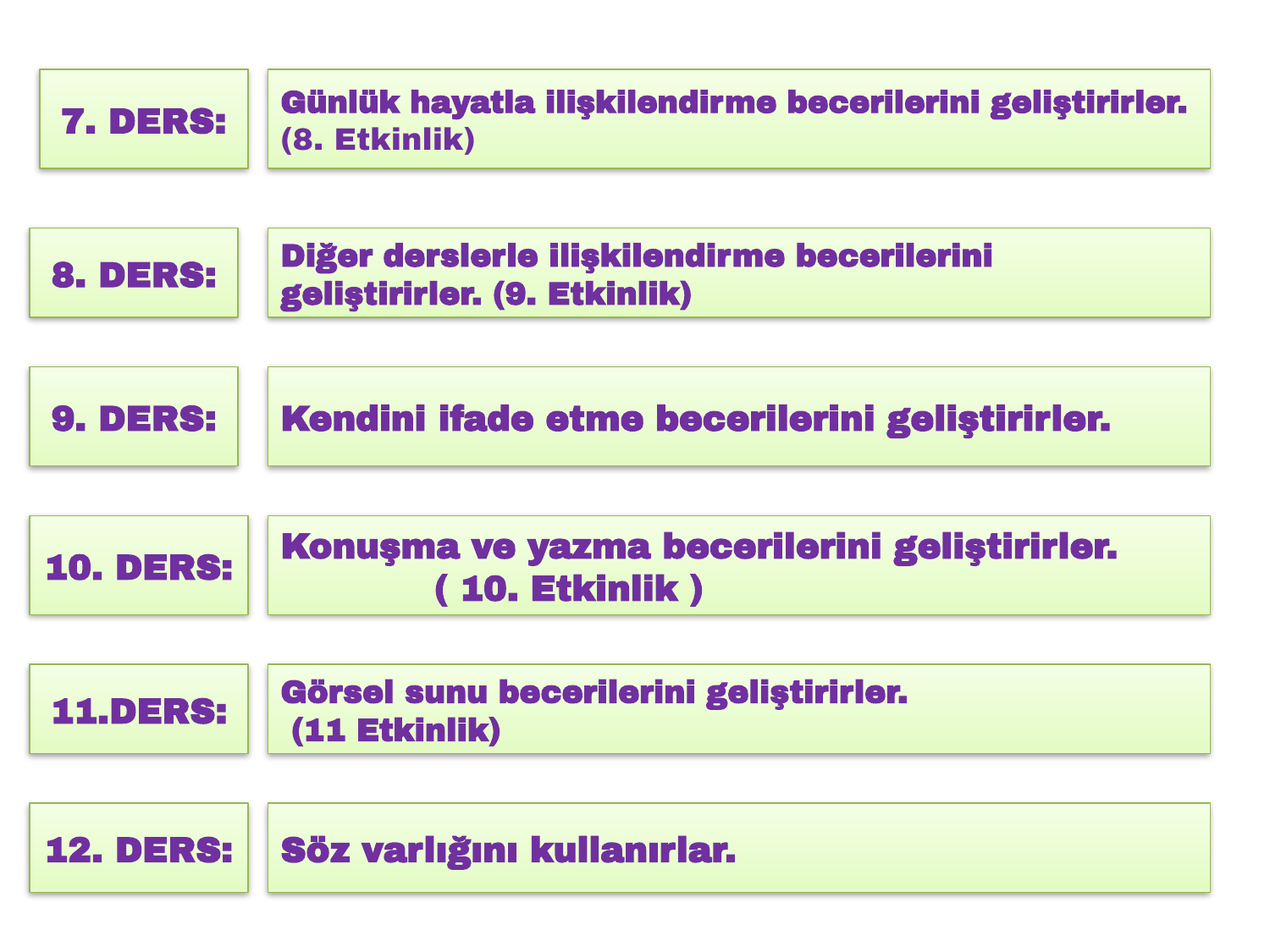

7. DERS:
Günlük hayatla ilişkilendirme becerilerini geliştirirler.
(8. Etkinlik)
8. DERS:
Diğer derslerle ilişkilendirme becerilerini geliştirirler. (9. Etkinlik)
9. DERS:
Kendini ifade etme becerilerini geliştirirler.
10. DERS:
Konuşma ve yazma becerilerini geliştirirler.                    ( 10. Etkinlik )
11.DERS:
Görsel sunu becerilerini geliştirirler.                             (11 Etkinlik)
12. DERS:
Söz varlığını kullanırlar.